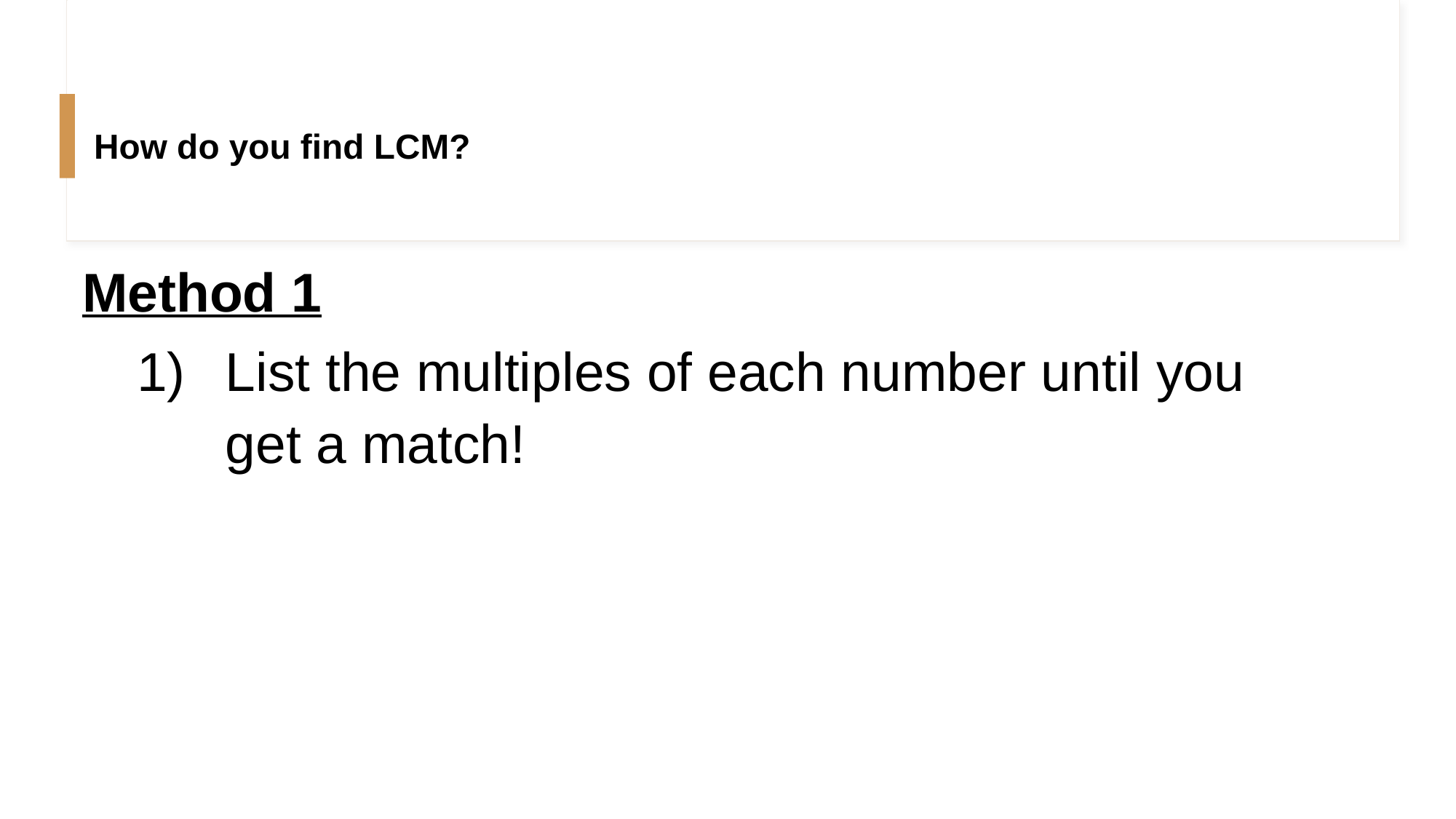

# How do you find LCM?
Method 1
List the multiples of each number until you get a match!